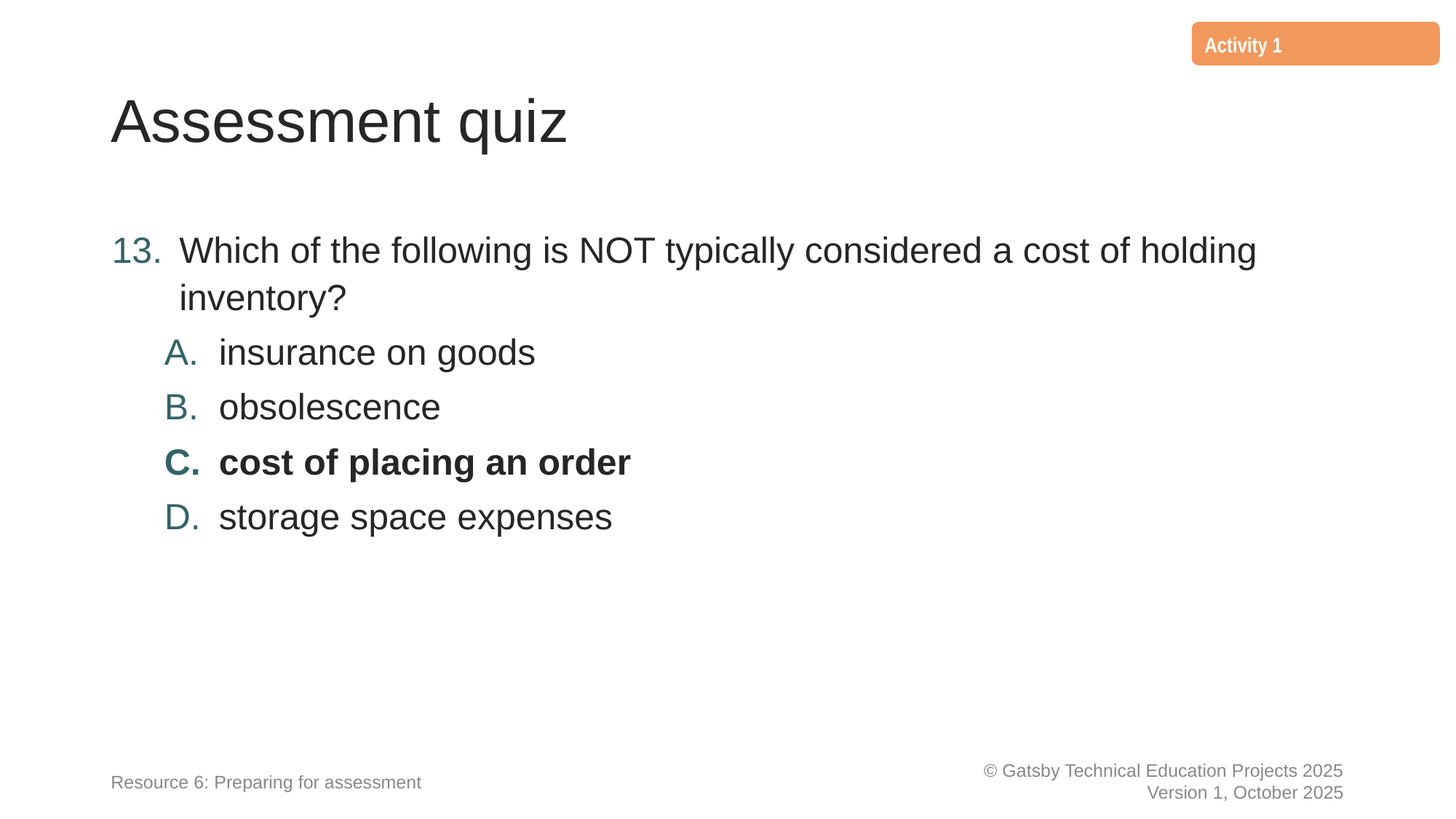

Activity 1
# Assessment quiz
Which of the following is NOT typically considered a cost of holding inventory?
insurance on goods
obsolescence
cost of placing an order
storage space expenses
Resource 6: Preparing for assessment